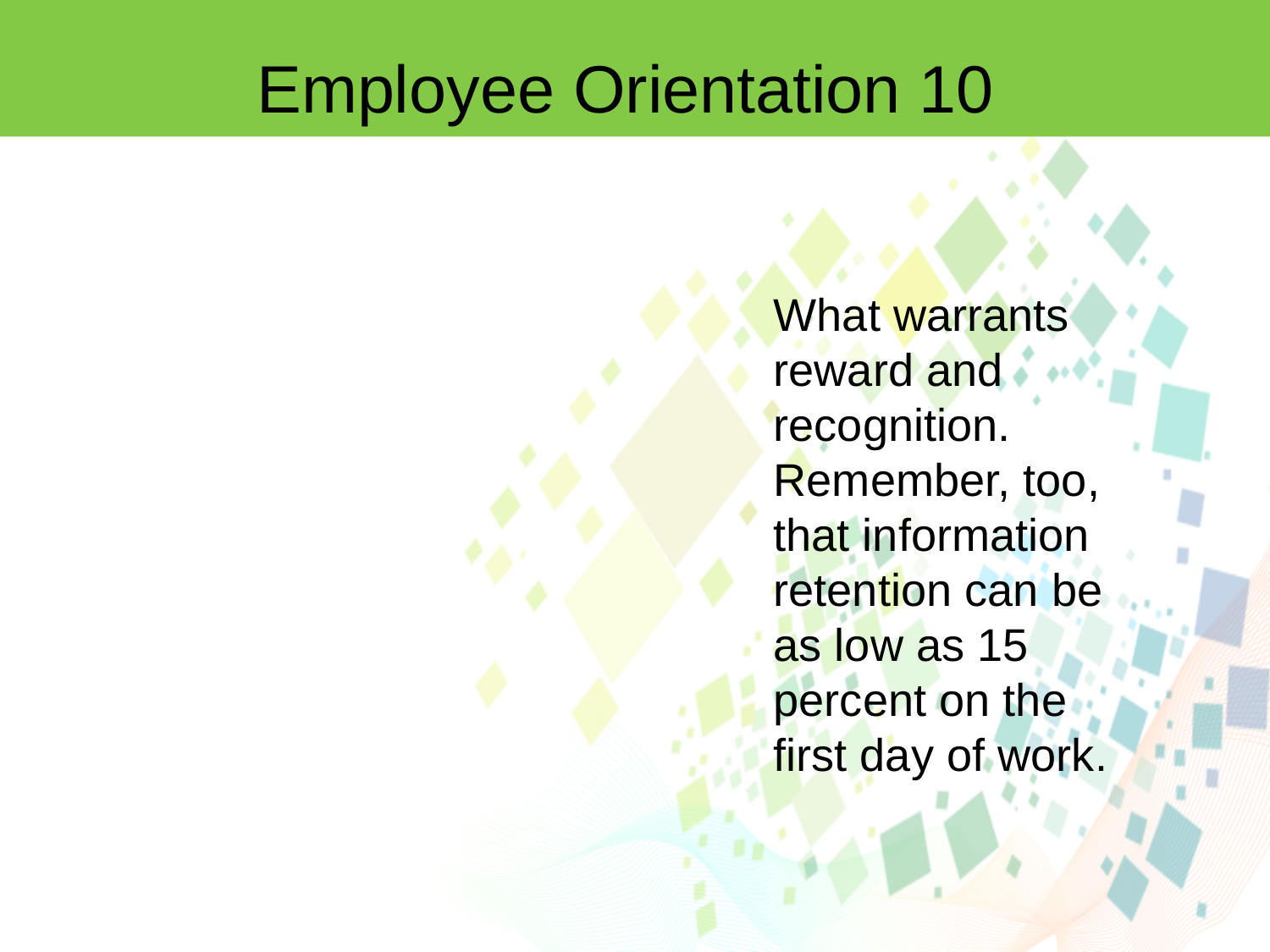

Employee Orientation 10
What warrants reward and recognition.
Remember, too, that information retention can be as low as 15 percent on the
first day of work.